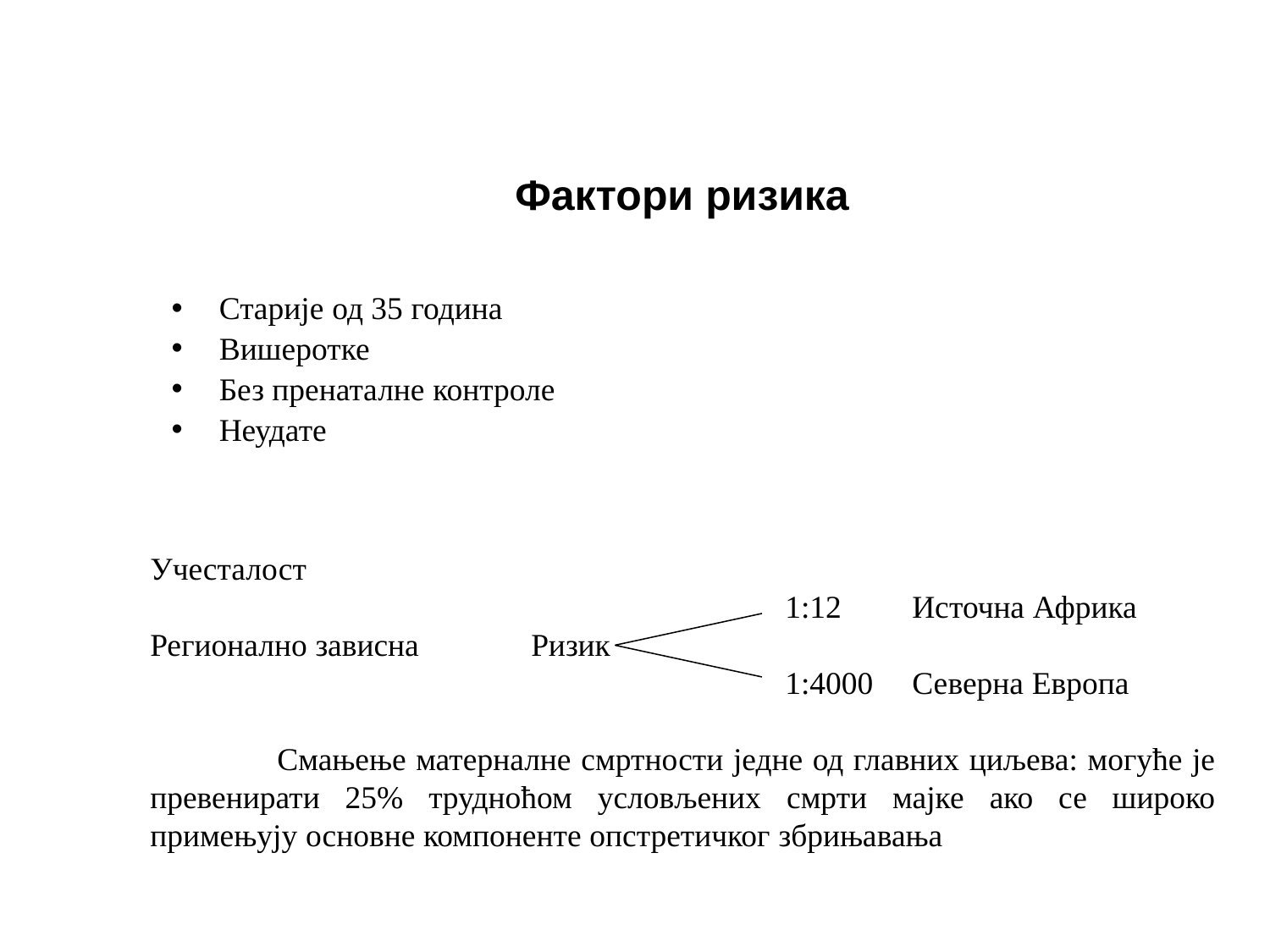

# Фактори ризика
Старије од 35 година
Вишеротке
Без пренаталне контроле
Неудате
Учесталост
					1:12 	Источна Африка
Регионално зависна 	Ризик
					1:4000 	Северна Европа

	Смањење матерналне смртности једне од главних циљева: могуће је превенирати 25% трудноћом условљених смрти мајке ако се широко примењују основне компоненте опстретичког збрињавања